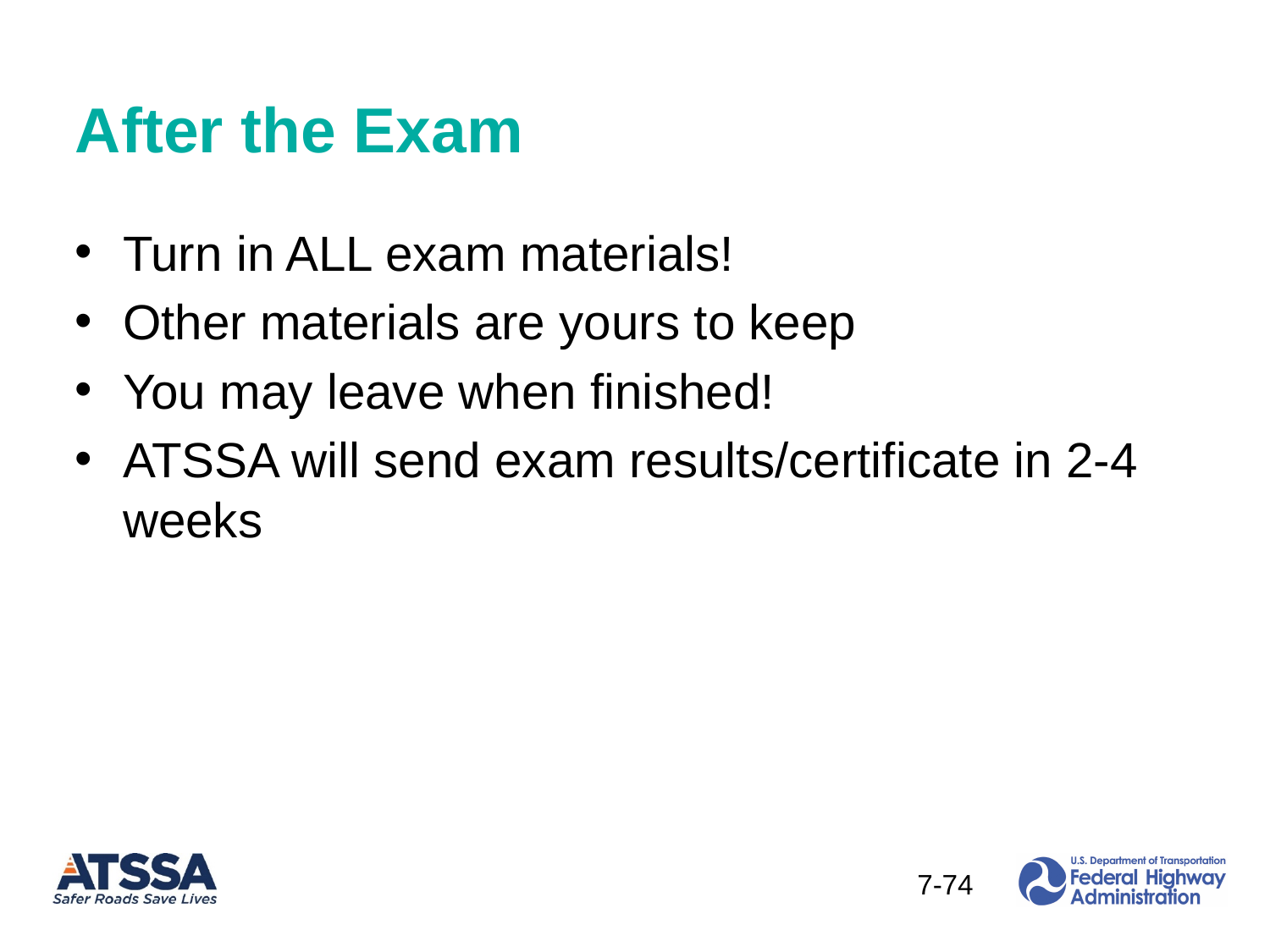

# After the Exam
Turn in ALL exam materials!
Other materials are yours to keep
You may leave when finished!
ATSSA will send exam results/certificate in 2-4 weeks